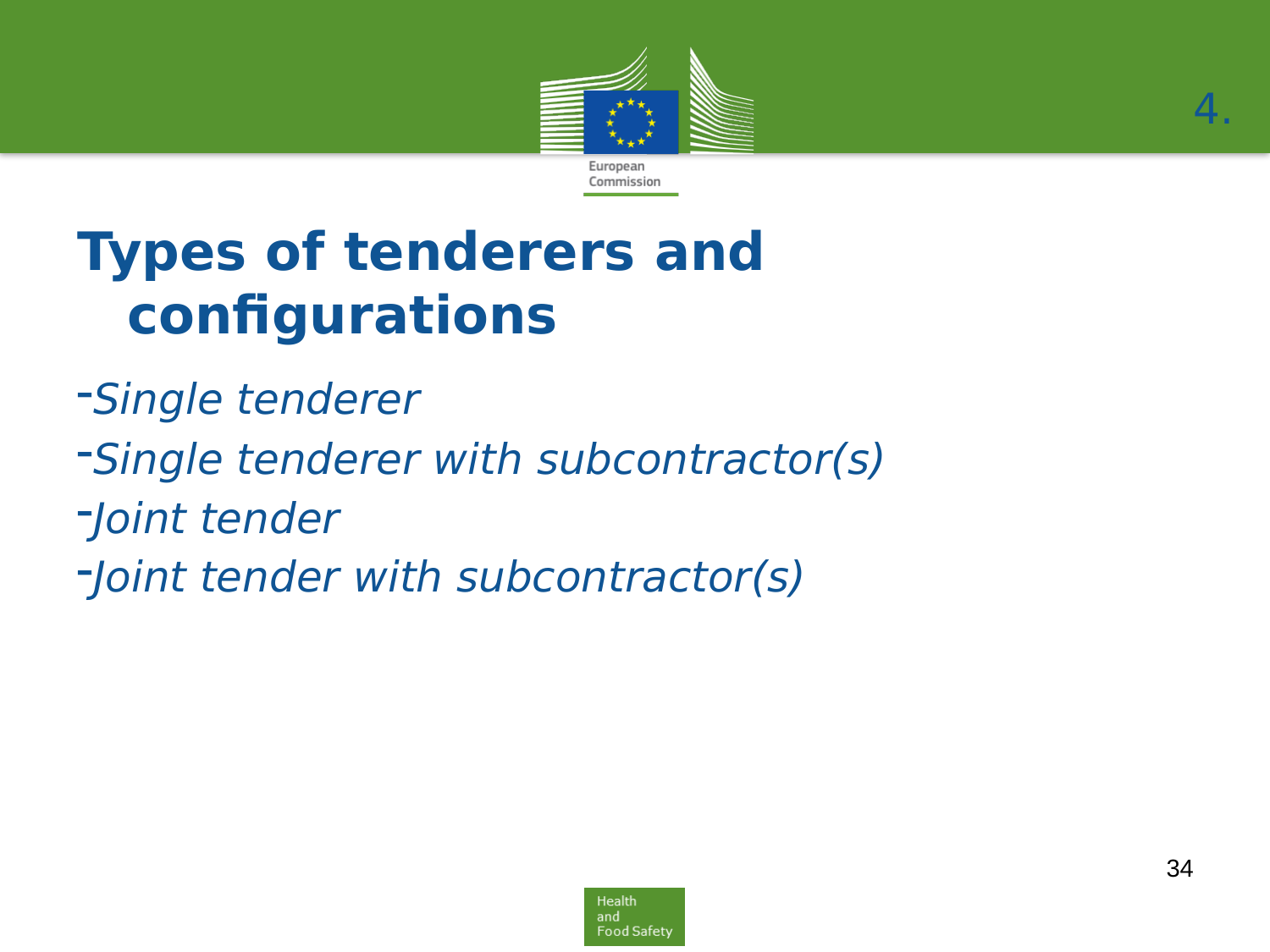

4.
# Types of tenderers and configurations
Single tenderer
Single tenderer with subcontractor(s)
Joint tender
Joint tender with subcontractor(s)

34